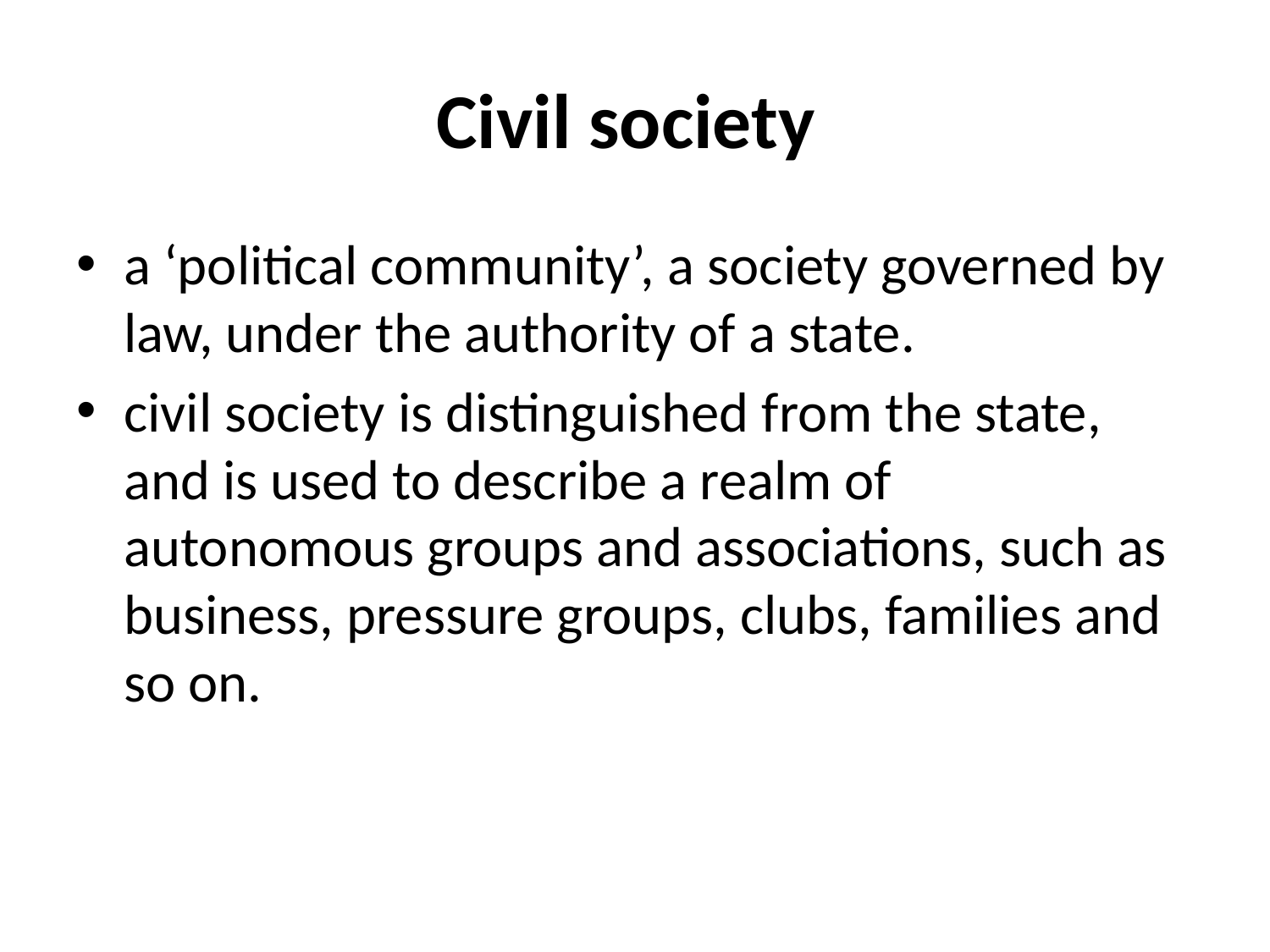

# Civil society
a ‘political community’, a society governed by law, under the authority of a state.
civil society is distinguished from the state, and is used to describe a realm of autonomous groups and associations, such as business, pressure groups, clubs, families and so on.